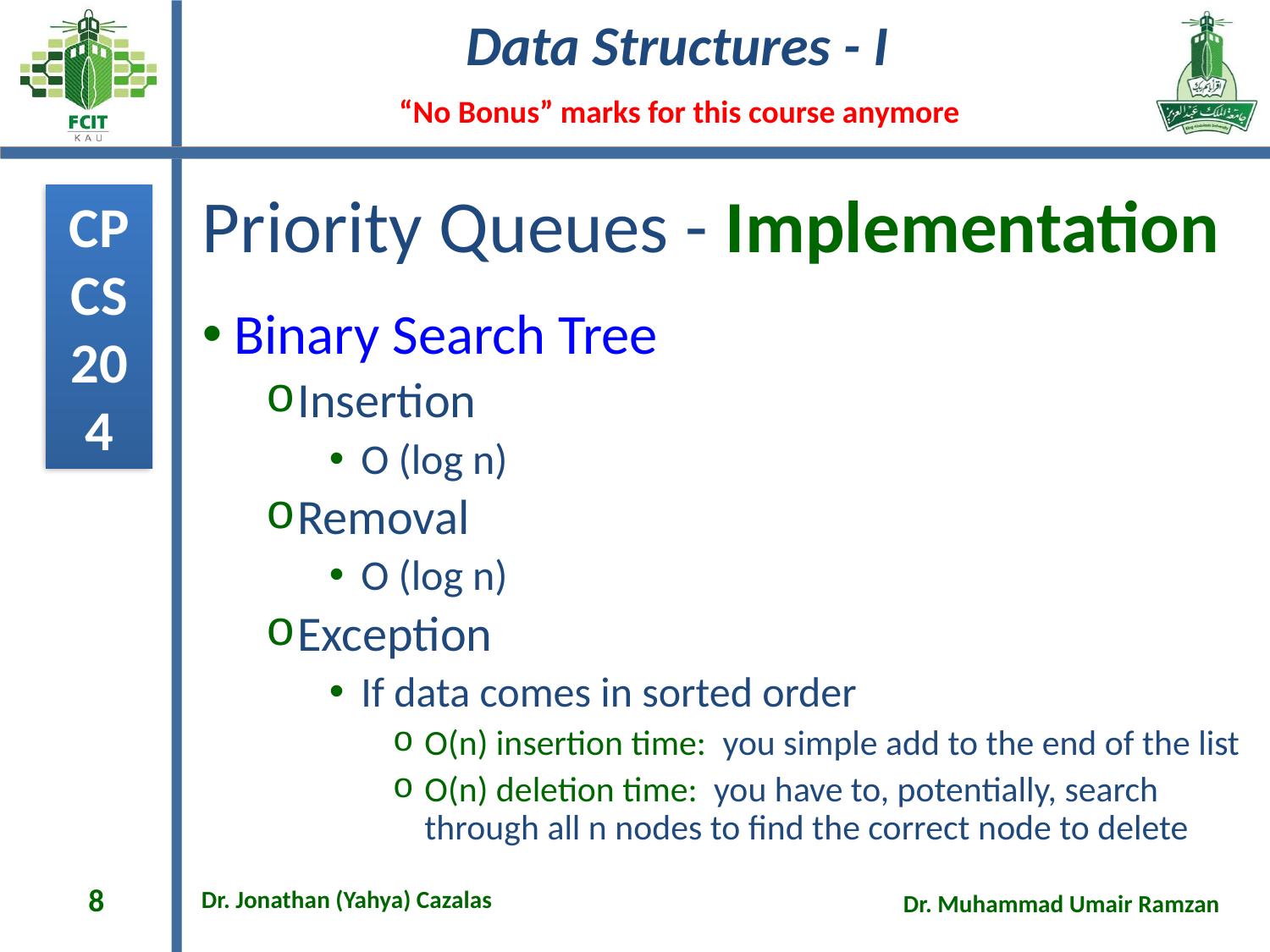

# Priority Queues - Implementation
Binary Search Tree
Insertion
O (log n)
Removal
O (log n)
Exception
If data comes in sorted order
O(n) insertion time:  you simple add to the end of the list
O(n) deletion time:  you have to, potentially, search through all n nodes to find the correct node to delete
8